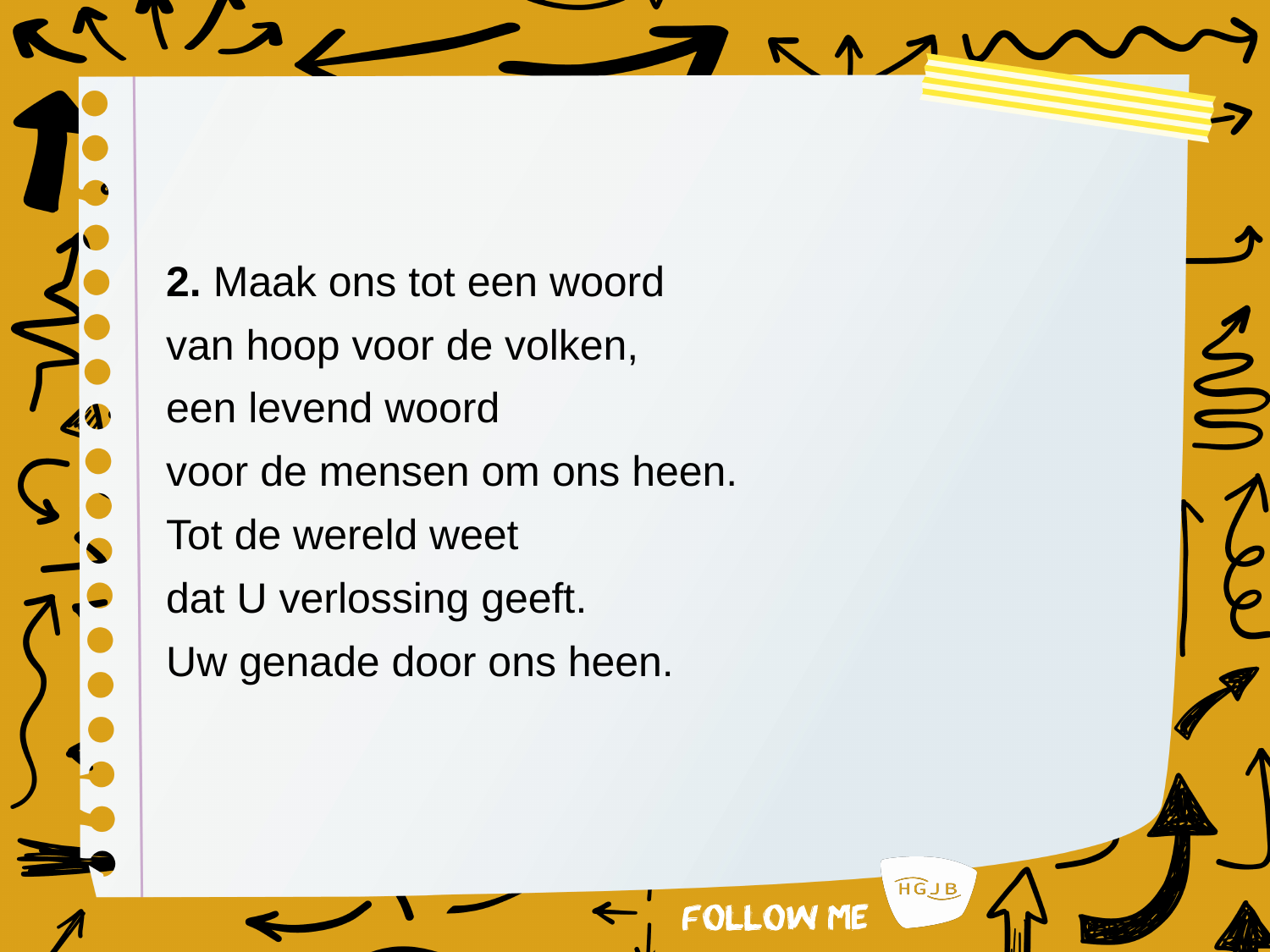

#
2. Maak ons tot een woord
van hoop voor de volken,
een levend woord
voor de mensen om ons heen.
Tot de wereld weet
dat U verlossing geeft.
Uw genade door ons heen.